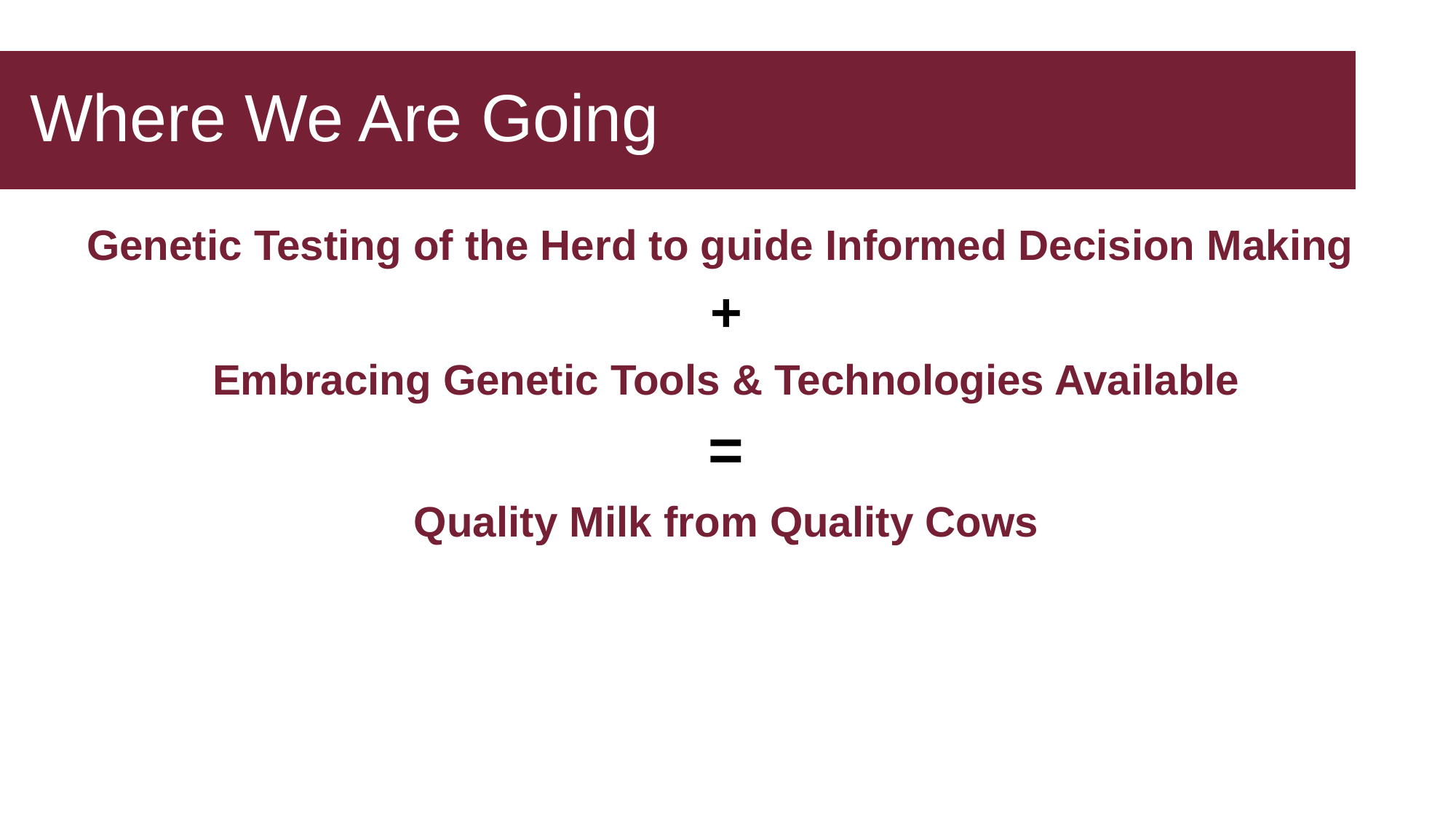

# Where We Are Going

Genetic Testing of the Herd to guide Informed Decision Making
+
Embracing Genetic Tools & Technologies Available
=
Quality Milk from Quality Cows